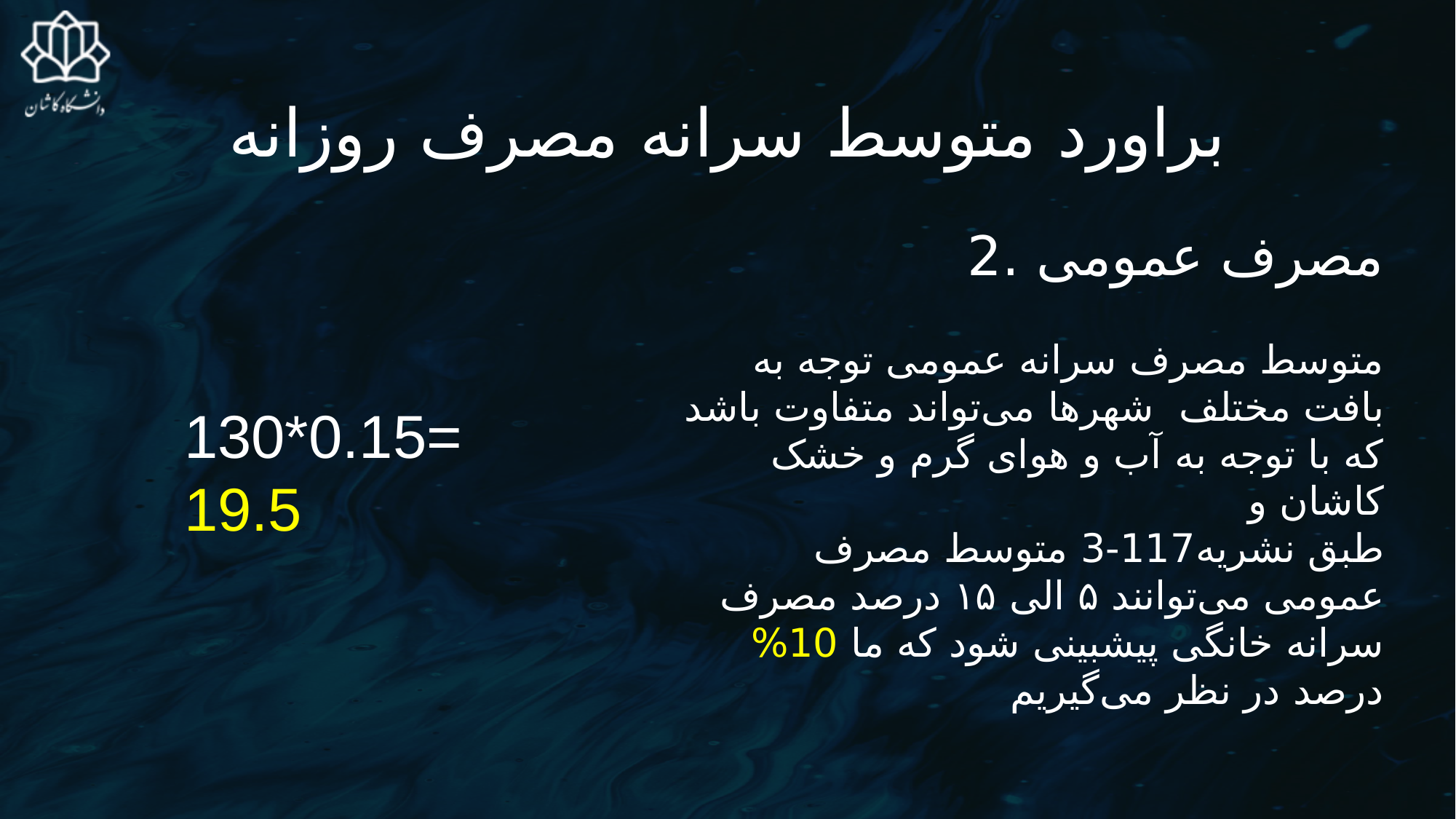

# براورد متوسط سرانه مصرف روزانه
مصرف عمومی .2

  متوسط مصرف سرانه عمومی توجه به بافت مختلف  شهرها می‌تواند متفاوت باشد که با توجه به آب و هوای گرم و خشک کاشان و
 طبق نشریه‌117-3 متوسط مصرف عمومی می‌توانند ۵ الی ۱۵ درصد مصرف سرانه خانگی پیشبینی شود که ما 10% درصد در نظر می‌گیریم
130*0.15= 19.5